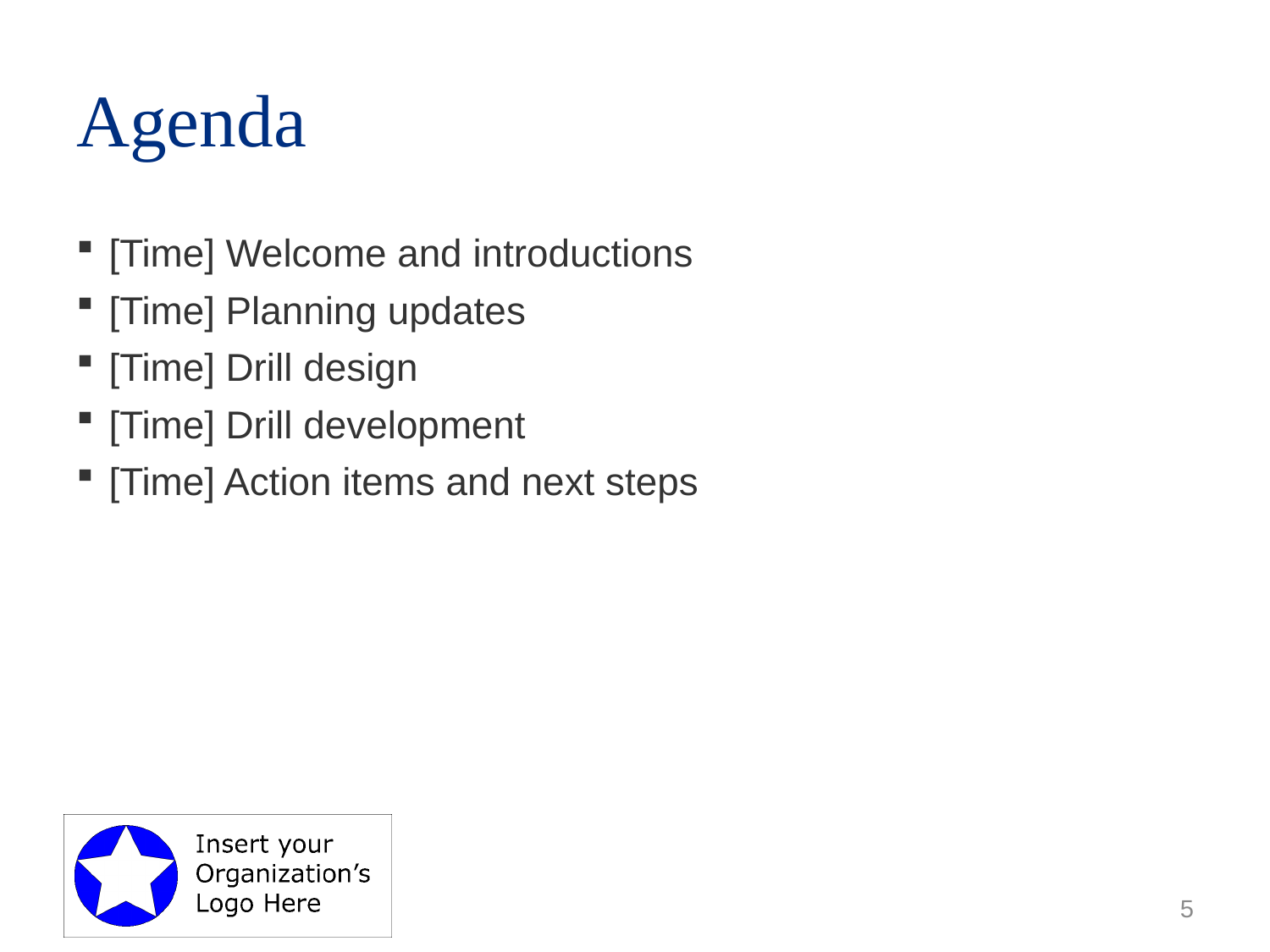

# Agenda
[Time] Welcome and introductions
[Time] Planning updates
[Time] Drill design
[Time] Drill development
[Time] Action items and next steps

5